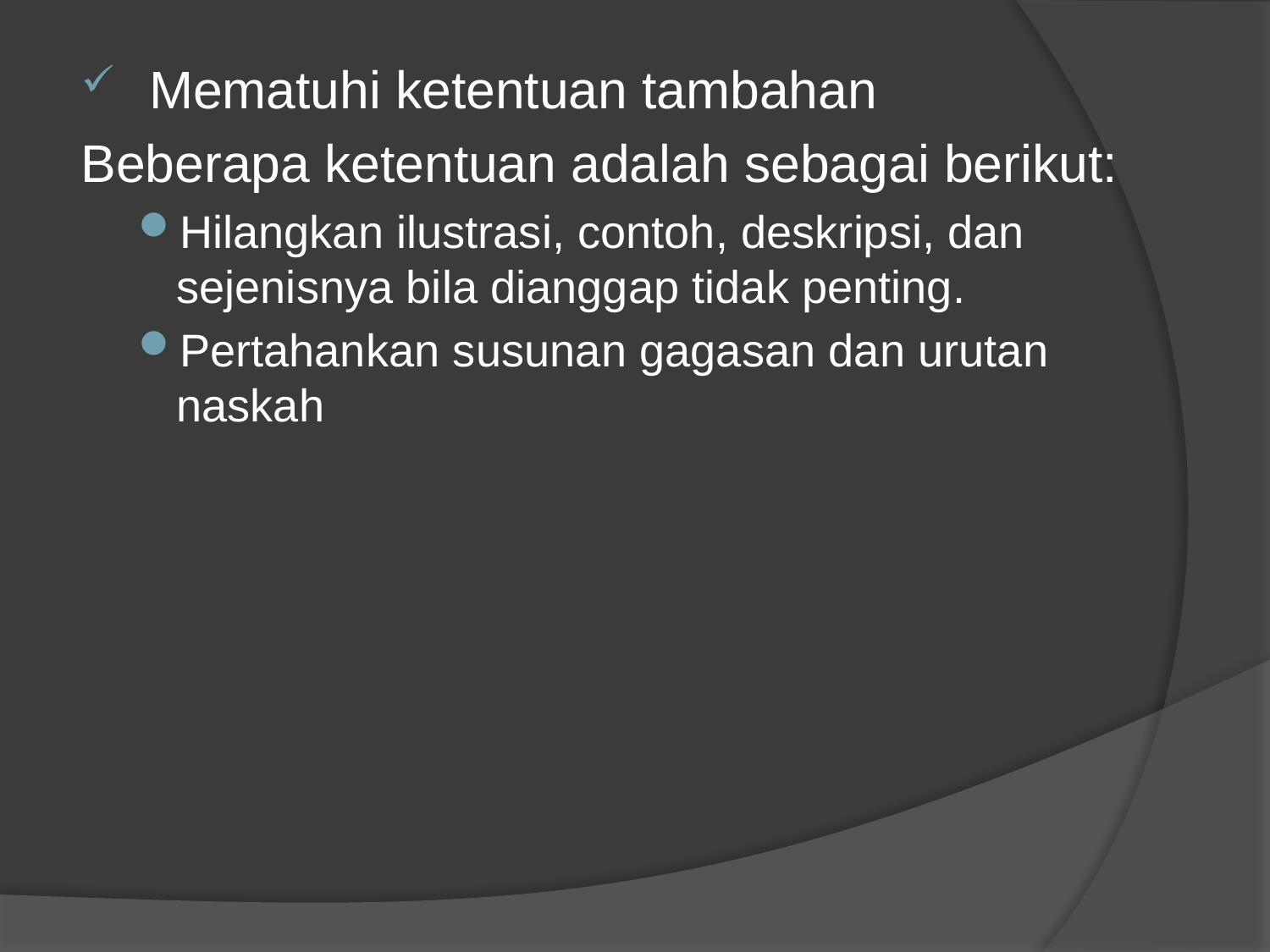

Mematuhi ketentuan tambahan
Beberapa ketentuan adalah sebagai berikut:
Hilangkan ilustrasi, contoh, deskripsi, dan sejenisnya bila dianggap tidak penting.
Pertahankan susunan gagasan dan urutan naskah